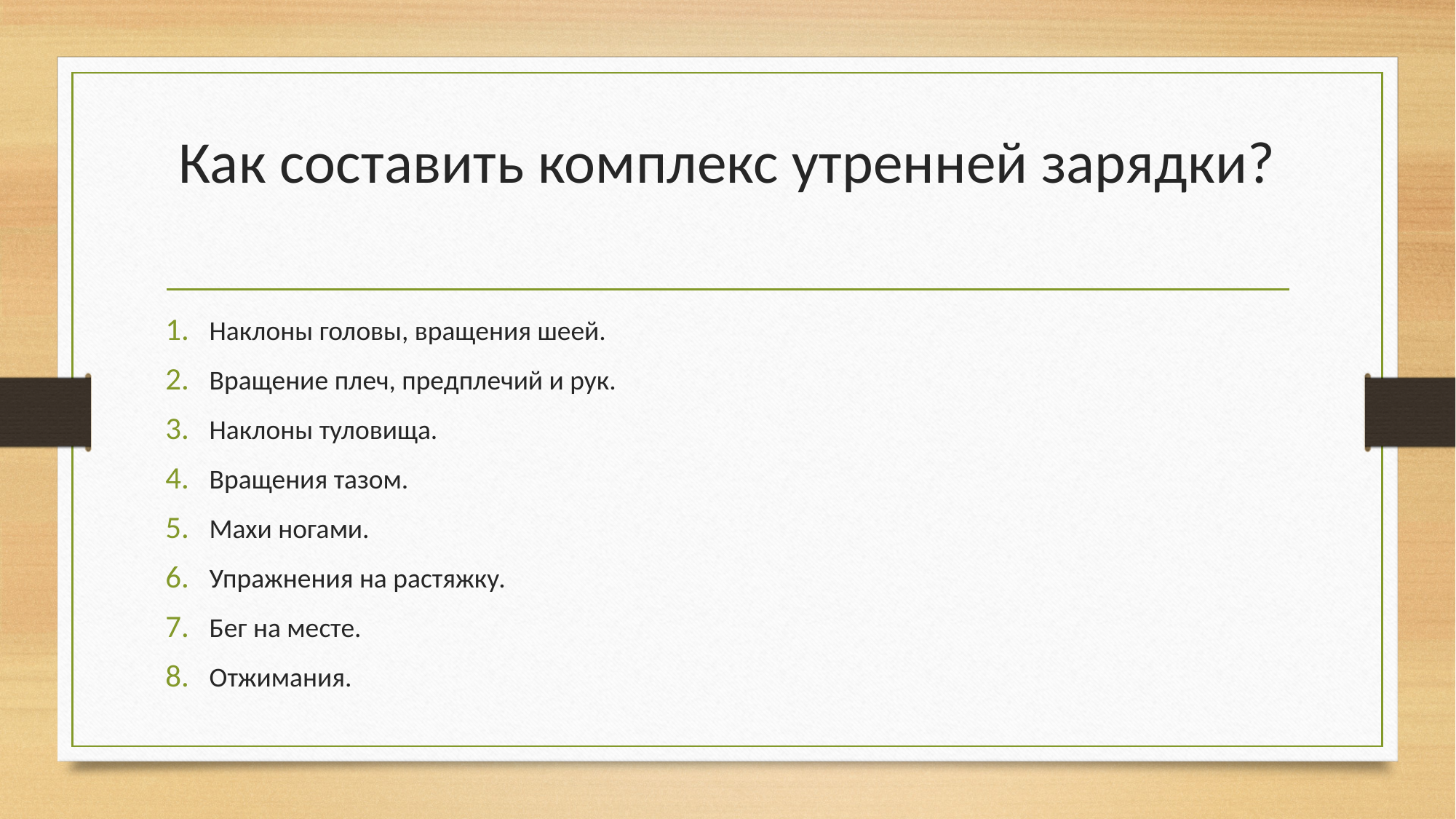

# Как составить комплекс утренней зарядки?
Наклоны головы, вращения шеей.
Вращение плеч, предплечий и рук.
Наклоны туловища.
Вращения тазом.
Махи ногами.
Упражнения на растяжку.
Бег на месте.
Отжимания.